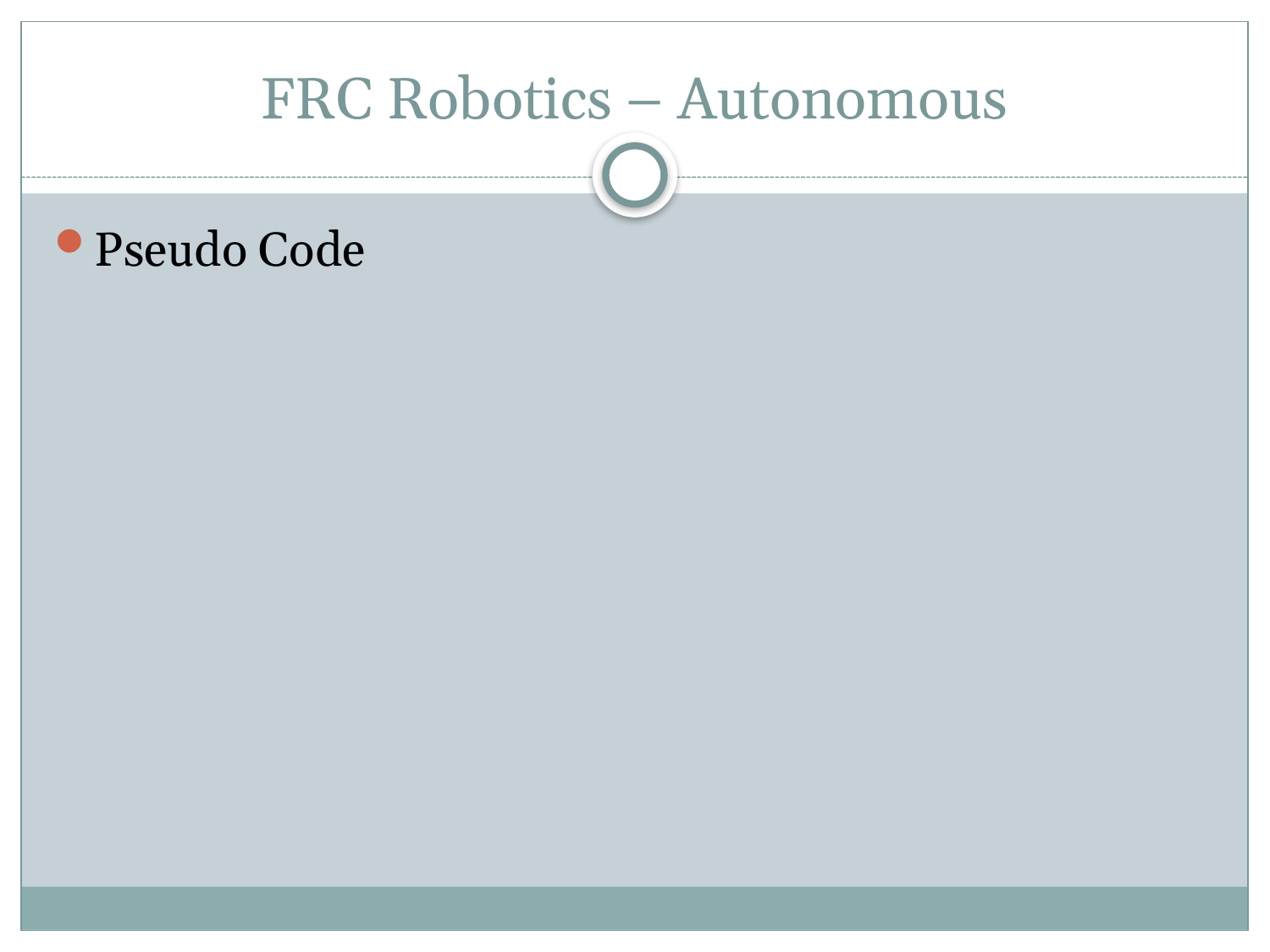

# FRC Robotics – Autonomous
Pseudo Code